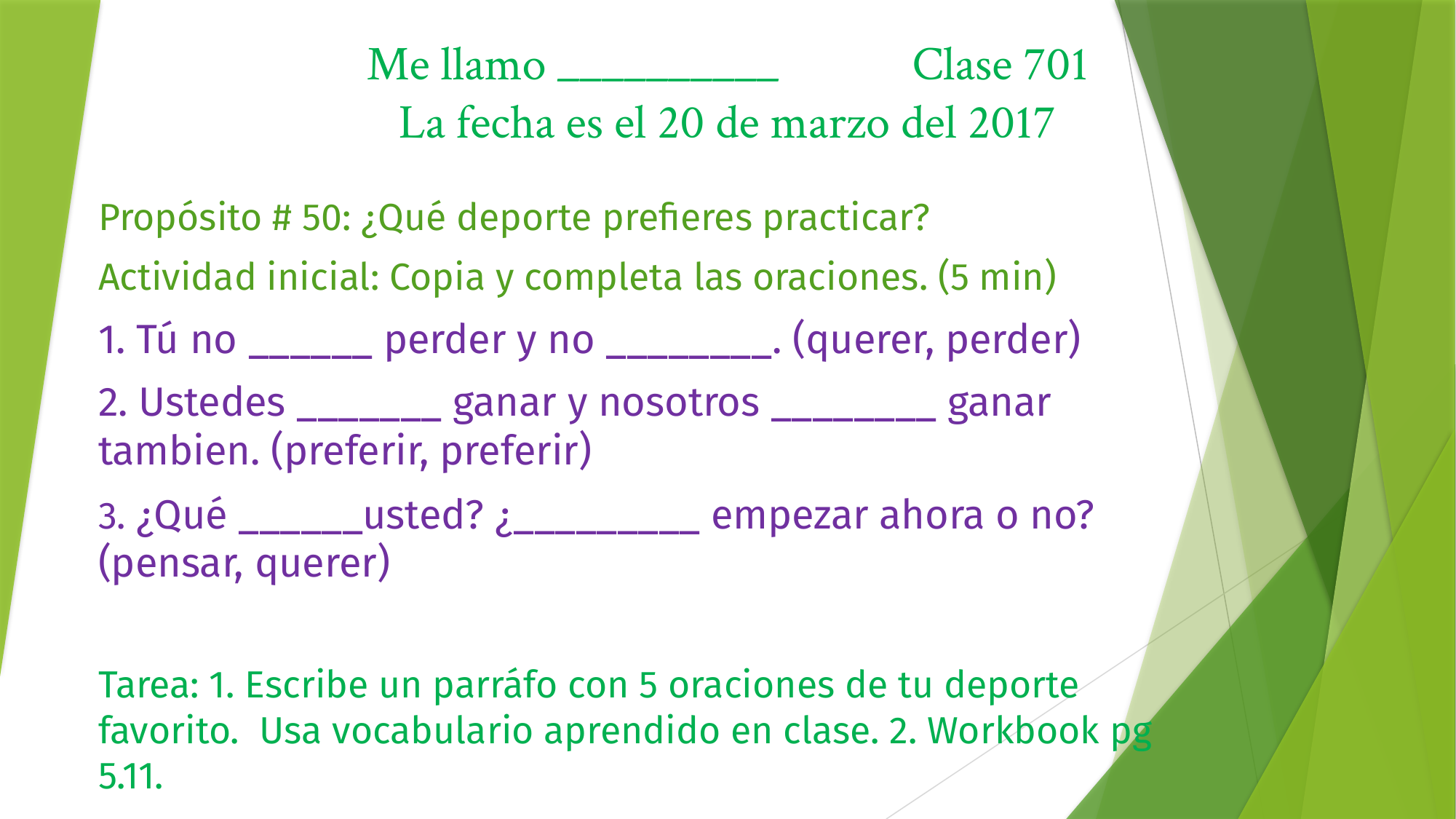

# Me llamo __________   	Clase 701 La fecha es el 20 de marzo del 2017
Propósito # 50: ¿Qué deporte prefieres practicar?
Actividad inicial: Copia y completa las oraciones. (5 min)
1. Tú no ______ perder y no ________. (querer, perder)
2. Ustedes _______ ganar y nosotros ________ ganar tambien. (preferir, preferir)
3. ¿Qué ______usted? ¿_________ empezar ahora o no? (pensar, querer)

Tarea: 1. Escribe un parráfo con 5 oraciones de tu deporte favorito.  Usa vocabulario aprendido en clase. 2. Workbook pg 5.11.